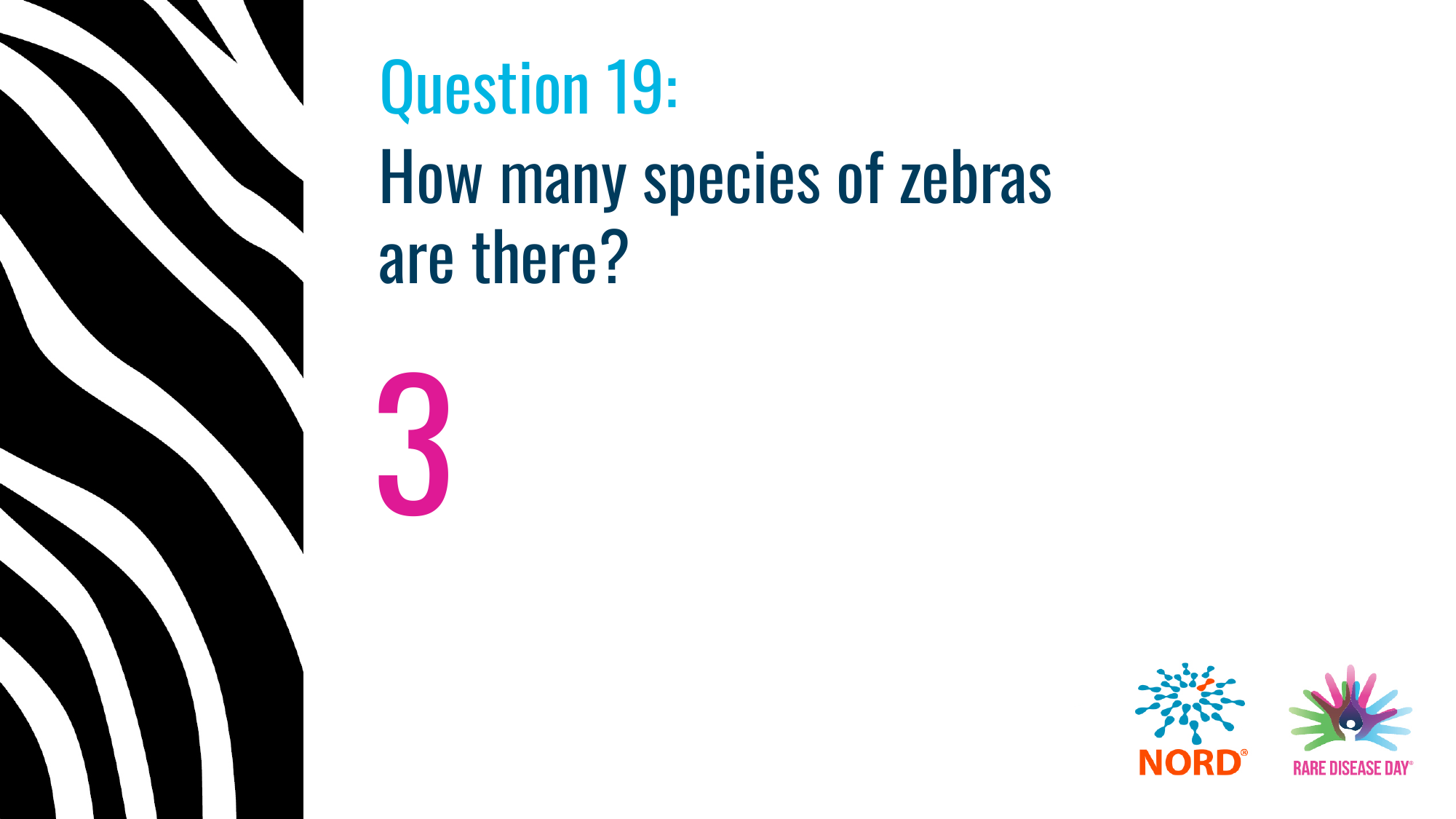

# Question 19:
How many species of zebras
are there?
3